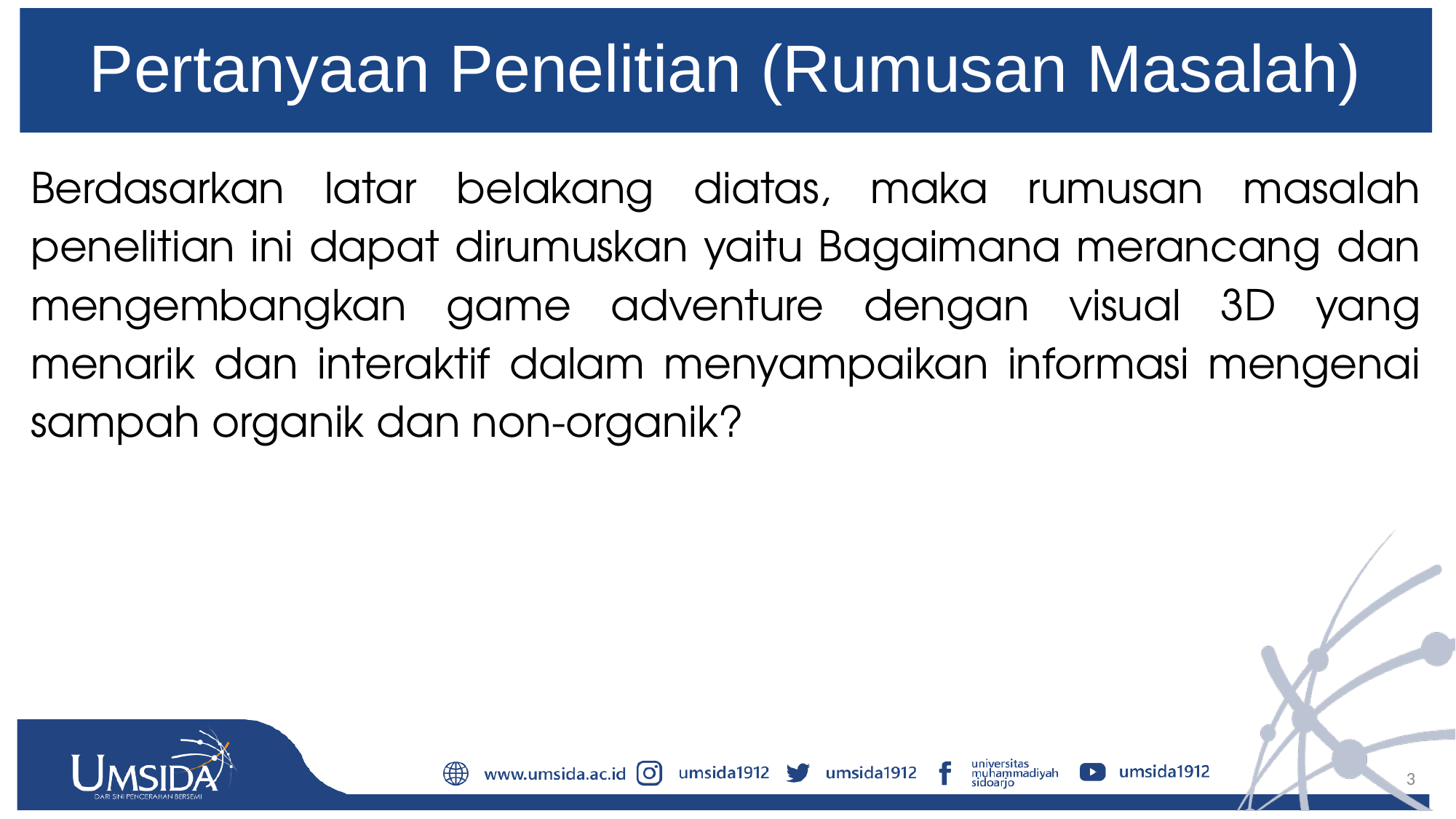

# Pertanyaan Penelitian (Rumusan Masalah)
Berdasarkan latar belakang diatas, maka rumusan masalah penelitian ini dapat dirumuskan yaitu Bagaimana merancang dan mengembangkan game adventure dengan visual 3D yang menarik dan interaktif dalam menyampaikan informasi mengenai sampah organik dan non-organik?